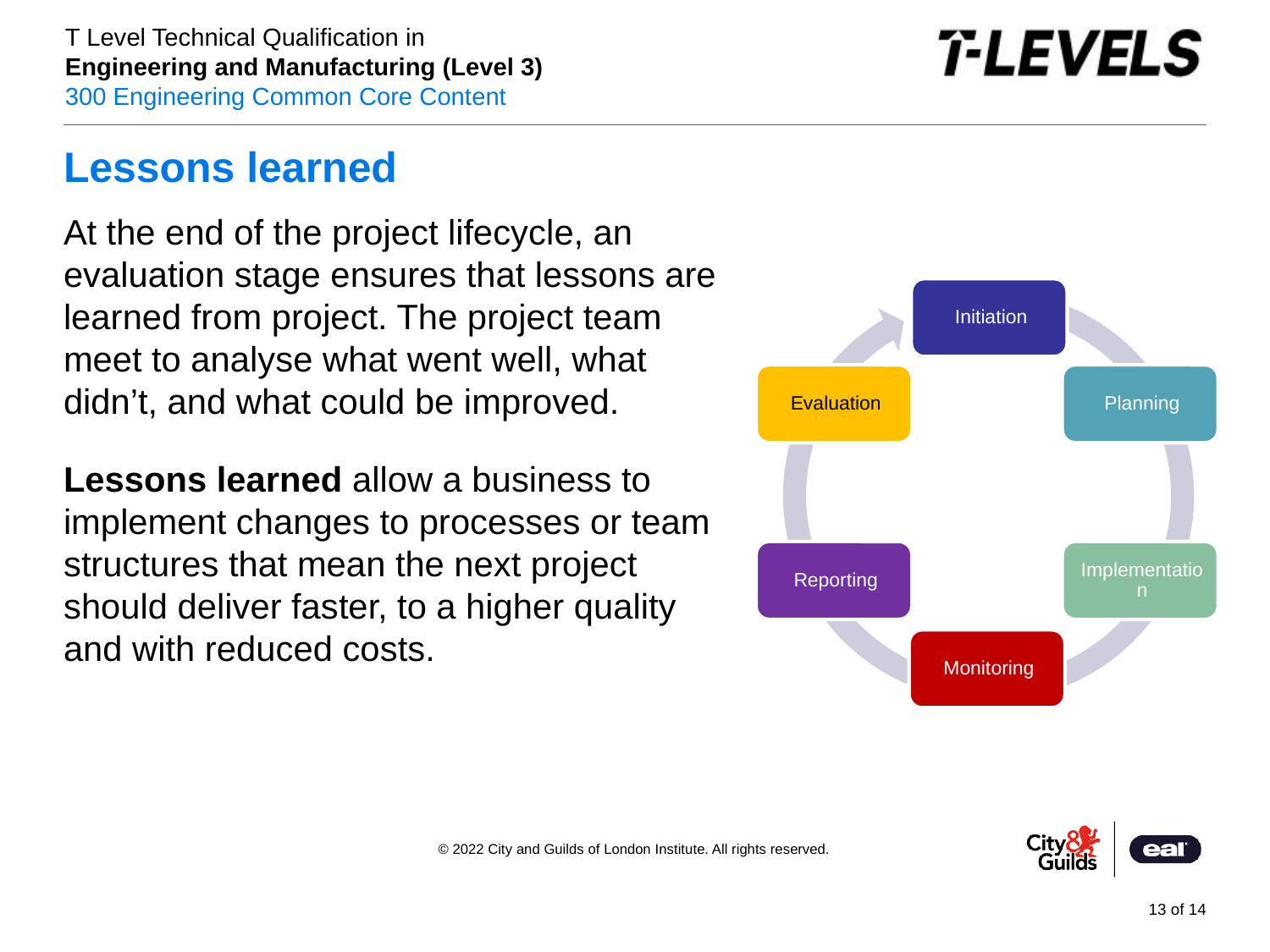

# Lessons learned
At the end of the project lifecycle, an evaluation stage ensures that lessons are learned from project. The project team meet to analyse what went well, what didn’t, and what could be improved.
Lessons learned allow a business to implement changes to processes or team structures that mean the next project should deliver faster, to a higher quality and with reduced costs.
Initiation
Planning
Implementation
Monitoring
Reporting
Evaluation